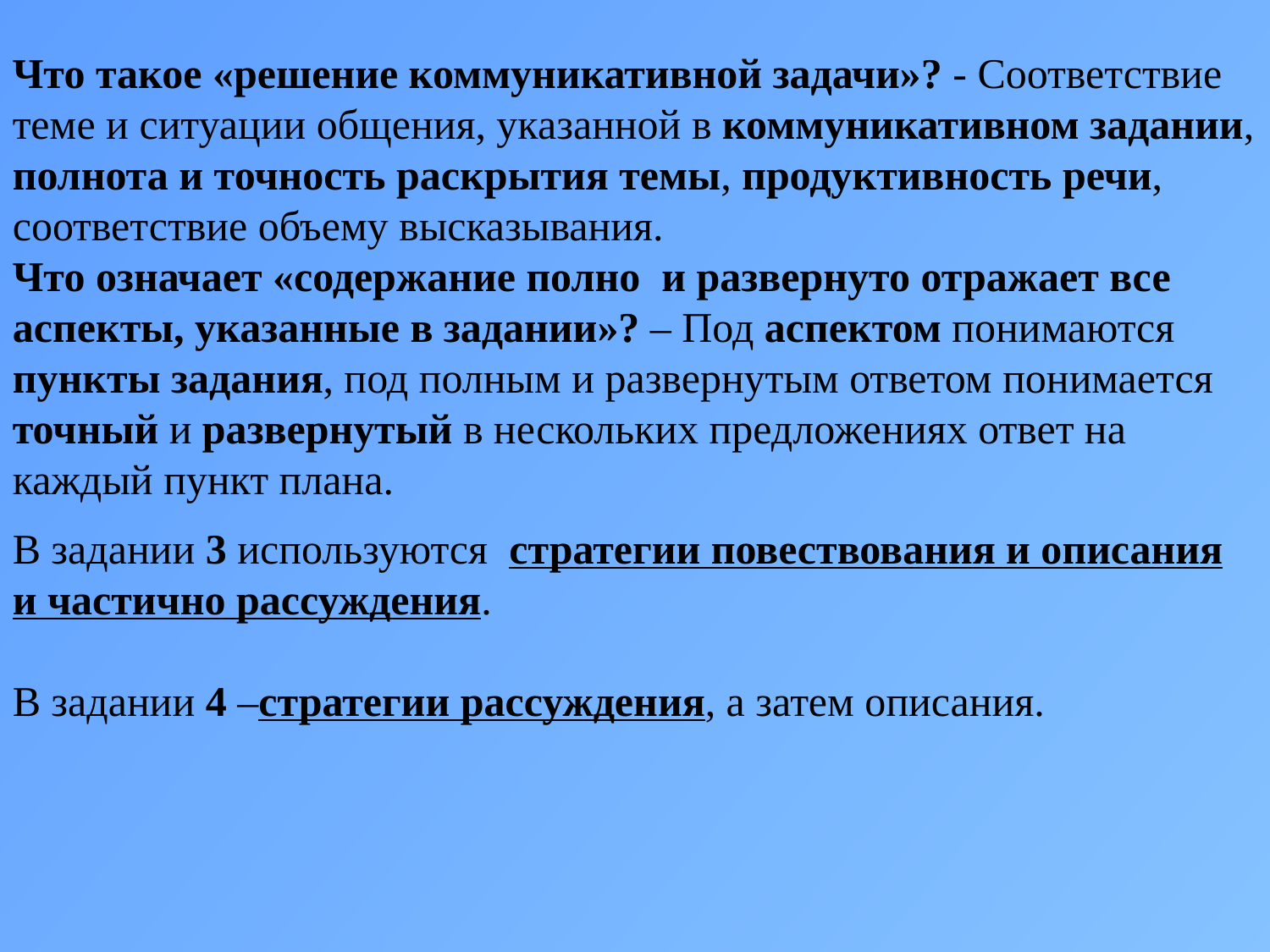

Что такое «решение коммуникативной задачи»? - Соответствие теме и ситуации общения, указанной в коммуникативном задании, полнота и точность раскрытия темы, продуктивность речи, соответствие объему высказывания.
Что означает «содержание полно  и развернуто отражает все аспекты, указанные в задании»? – Под аспектом понимаются пункты задания, под полным и развернутым ответом понимается точный и развернутый в нескольких предложениях ответ на каждый пункт плана.

В задании 3 используются  стратегии повествования и описания и частично рассуждения.

В задании 4 –стратегии рассуждения, а затем описания.